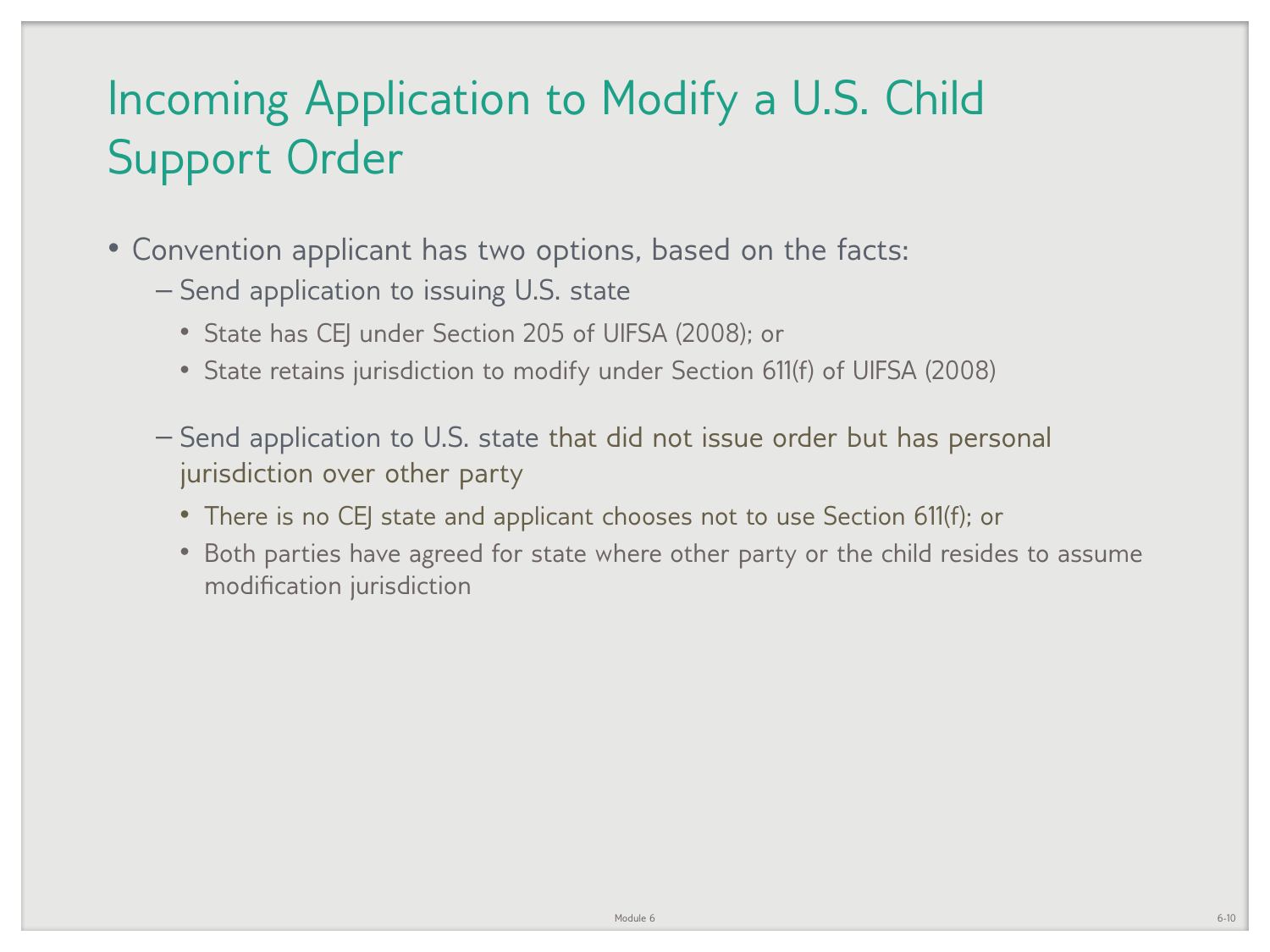

# Incoming Application to Modify a U.S. Child Support Order
Convention applicant has two options, based on the facts:
Send application to issuing U.S. state
State has CEJ under Section 205 of UIFSA (2008); or
State retains jurisdiction to modify under Section 611(f) of UIFSA (2008)

Send application to U.S. state that did not issue order but has personal jurisdiction over other party
There is no CEJ state and applicant chooses not to use Section 611(f); or
Both parties have agreed for state where other party or the child resides to assume modification jurisdiction

Module 6
6-10